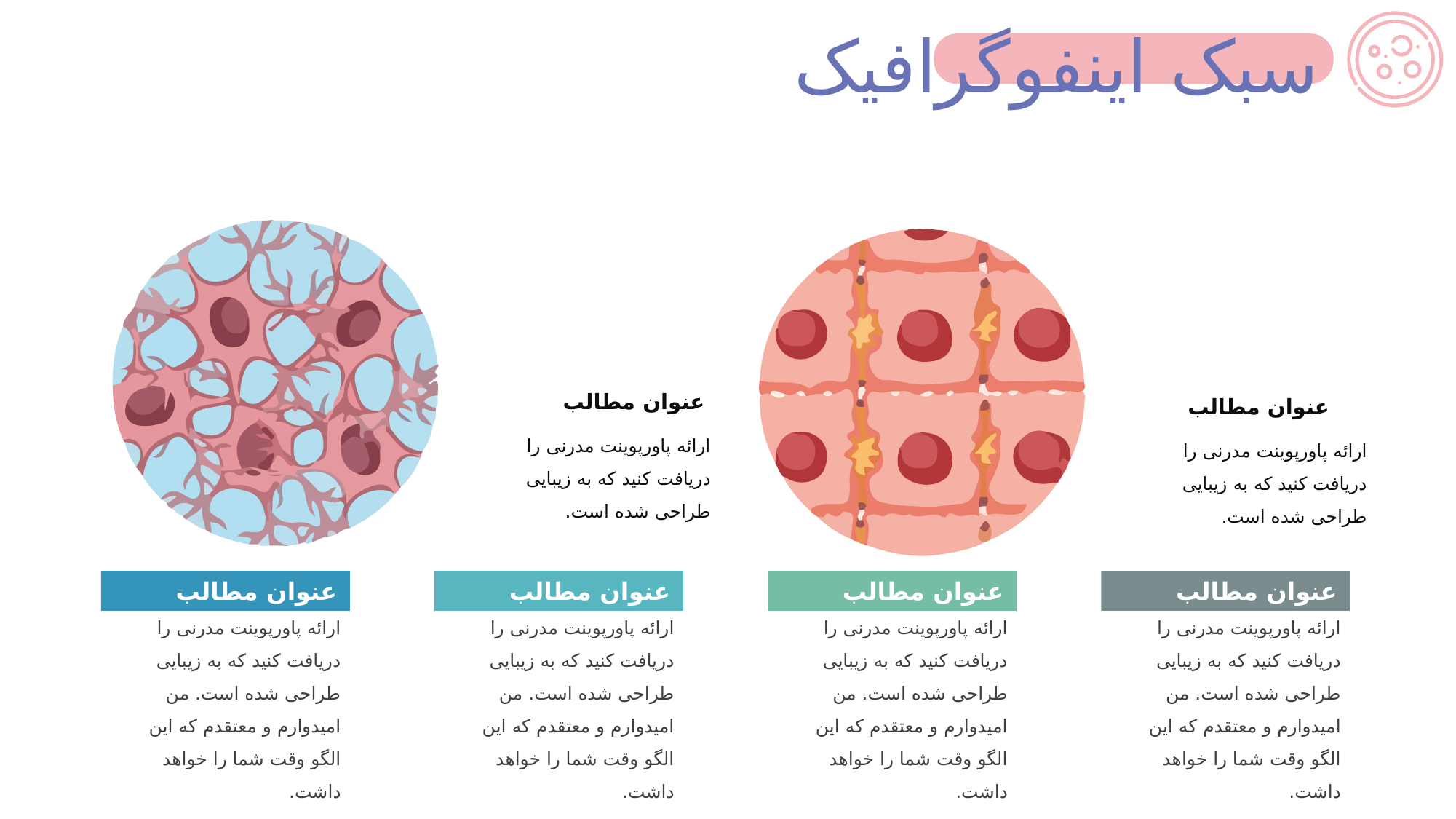

سبک اینفوگرافیک

عنوان مطالب
ارائه پاورپوینت مدرنی را دریافت کنید که به زیبایی طراحی شده است.
عنوان مطالب
ارائه پاورپوینت مدرنی را دریافت کنید که به زیبایی طراحی شده است.
عنوان مطالب
عنوان مطالب
عنوان مطالب
عنوان مطالب
ارائه پاورپوینت مدرنی را دریافت کنید که به زیبایی طراحی شده است. من امیدوارم و معتقدم که این الگو وقت شما را خواهد داشت.
ارائه پاورپوینت مدرنی را دریافت کنید که به زیبایی طراحی شده است. من امیدوارم و معتقدم که این الگو وقت شما را خواهد داشت.
ارائه پاورپوینت مدرنی را دریافت کنید که به زیبایی طراحی شده است. من امیدوارم و معتقدم که این الگو وقت شما را خواهد داشت.
ارائه پاورپوینت مدرنی را دریافت کنید که به زیبایی طراحی شده است. من امیدوارم و معتقدم که این الگو وقت شما را خواهد داشت.